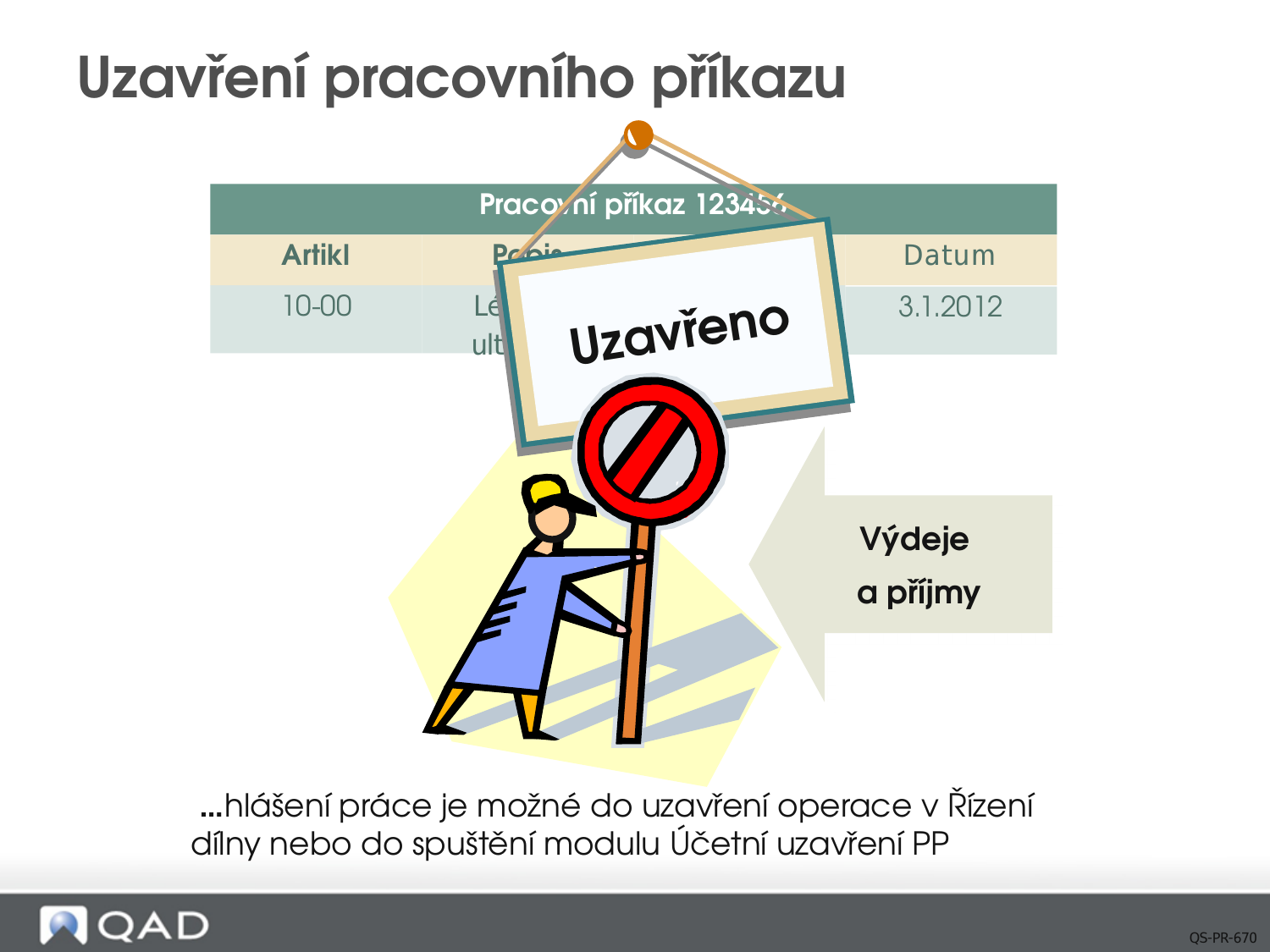

# Uzavření pracovního příkazu

Pracovní příkaz 123456

Artikl

Popis
Množství
Datum

10-00

Lékařský
ultrazvuk
100

3.1.2012
Uzavřeno

Výdeje
a příjmy

 …hlášení práce je možné do uzavření operace v Řízení dílny nebo do spuštění modulu Účetní uzavření PP
QS-PR-670